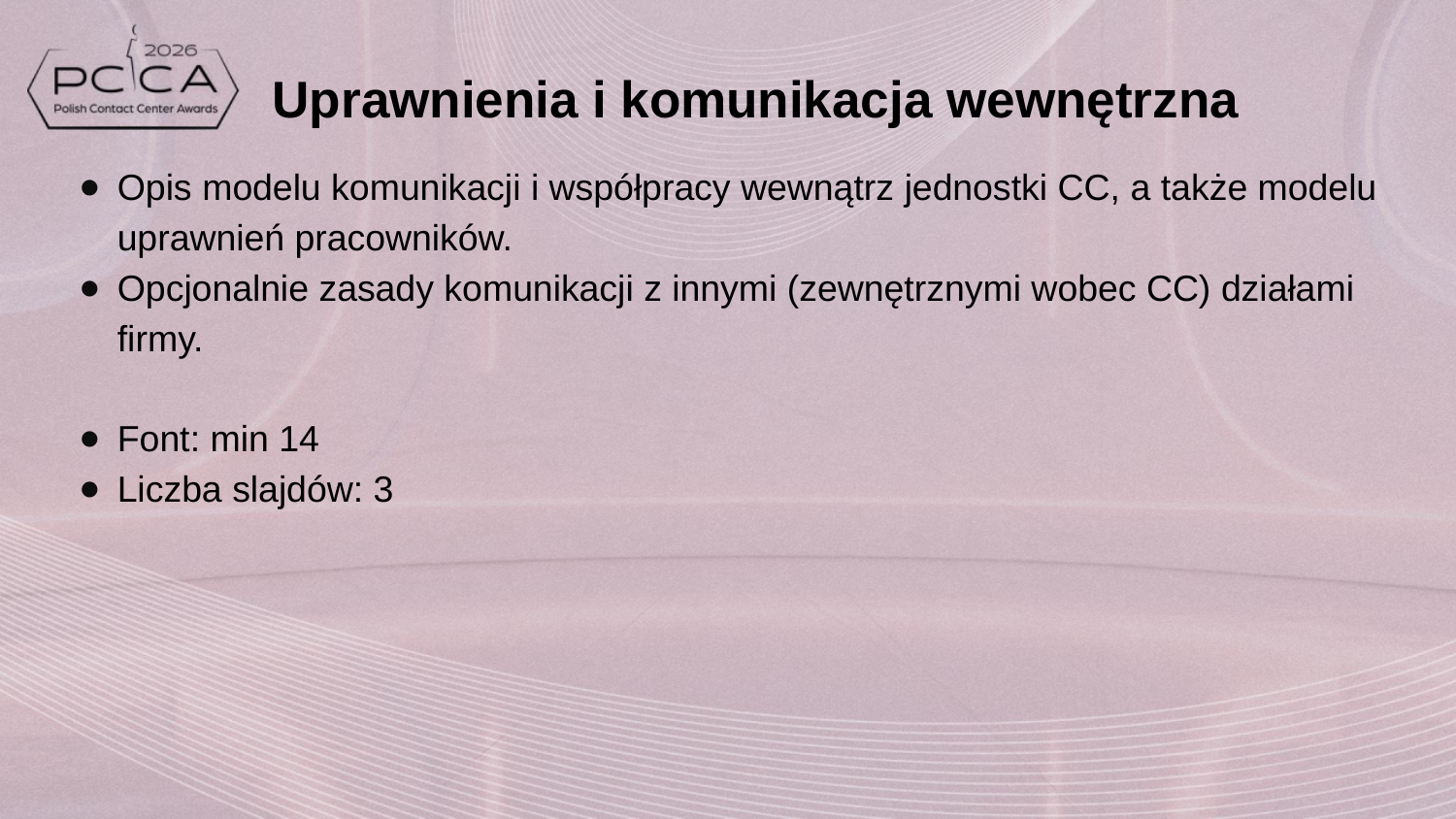

# Uprawnienia i komunikacja wewnętrzna
Opis modelu komunikacji i współpracy wewnątrz jednostki CC, a także modelu uprawnień pracowników.
Opcjonalnie zasady komunikacji z innymi (zewnętrznymi wobec CC) działami firmy.

Font: min 14
Liczba slajdów: 3